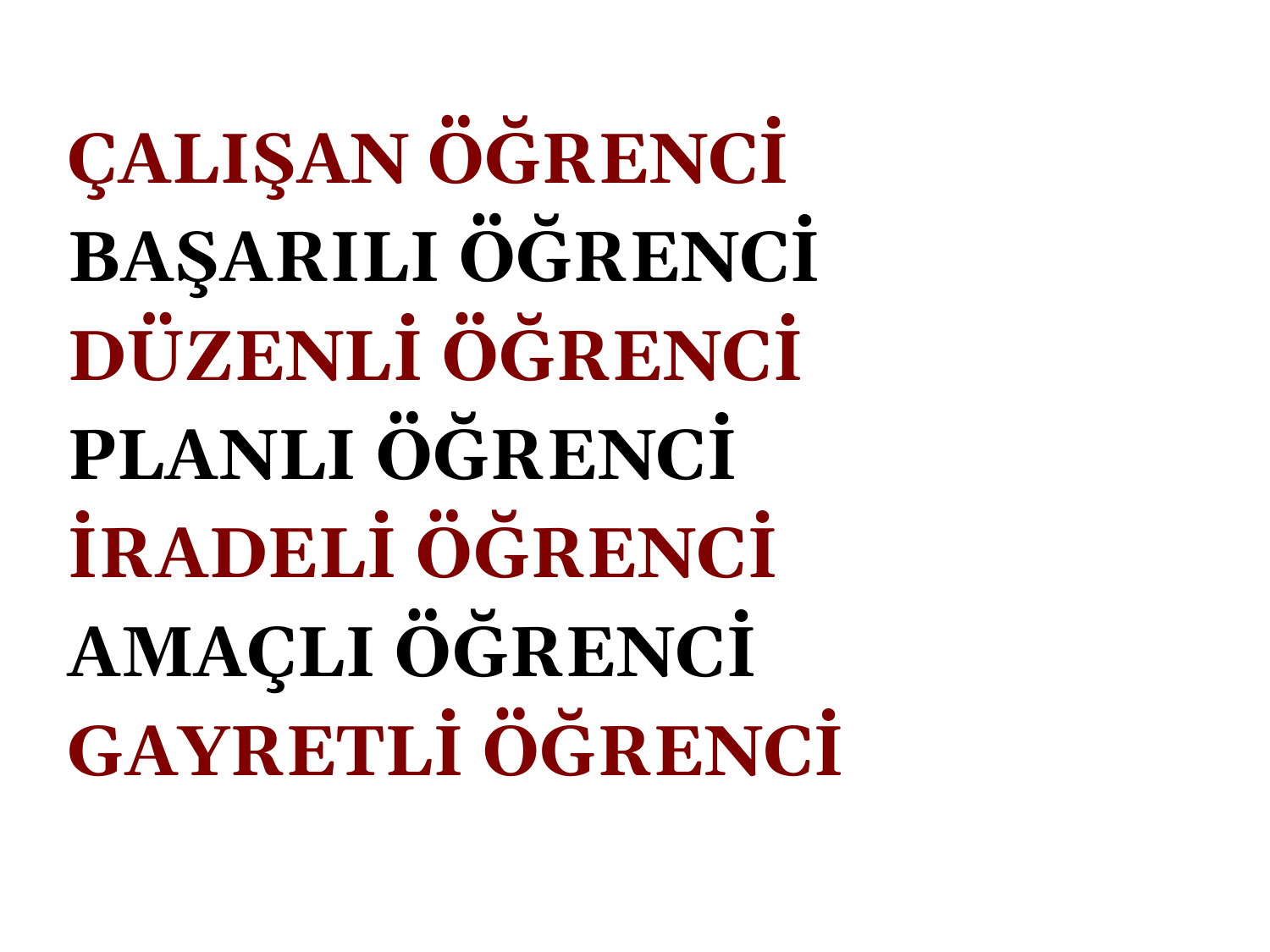

ÇALIŞAN ÖĞRENCİ
BAŞARILI ÖĞRENCİ
DÜZENLİ ÖĞRENCİ
PLANLI ÖĞRENCİ
İRADELİ ÖĞRENCİ
AMAÇLI ÖĞRENCİ
GAYRETLİ ÖĞRENCİ